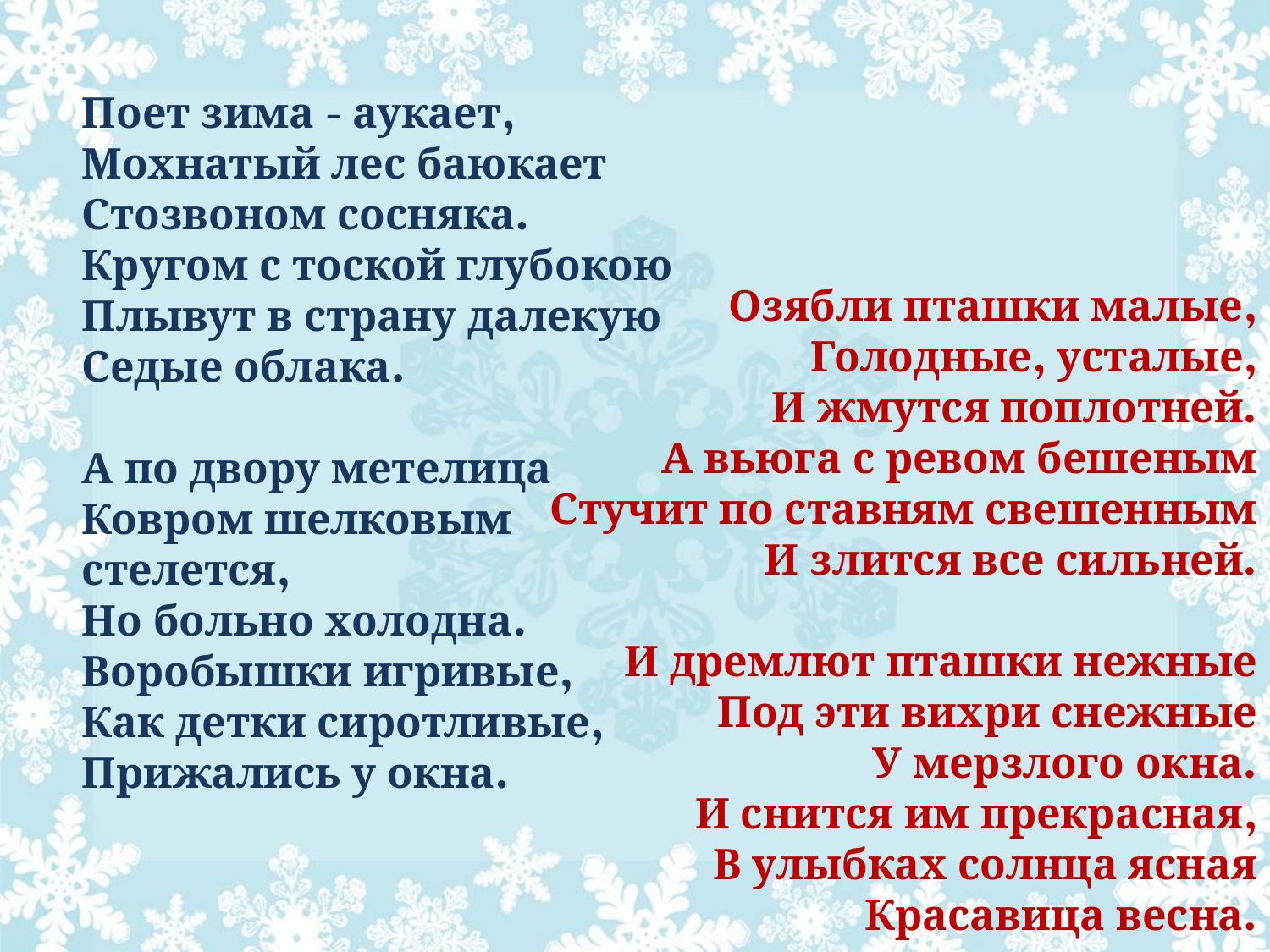

Поет зима - аукает,
Мохнатый лес баюкает
Стозвоном сосняка.
Кругом с тоской глубокою
Плывут в страну далекую
Седые облака.
А по двору метелица
Ковром шелковым стелется,
Но больно холодна.
Воробышки игривые,
Как детки сиротливые,
Прижались у окна.
Озябли пташки малые,
Голодные, усталые,
                 И жмутся поплотней.
А вьюга с ревом бешеным
Стучит по ставням свешенным
                 И злится все сильней.
И дремлют пташки нежные
Под эти вихри снежные
                У мерзлого окна.
И снится им прекрасная,
В улыбках солнца ясная
                Красавица весна.